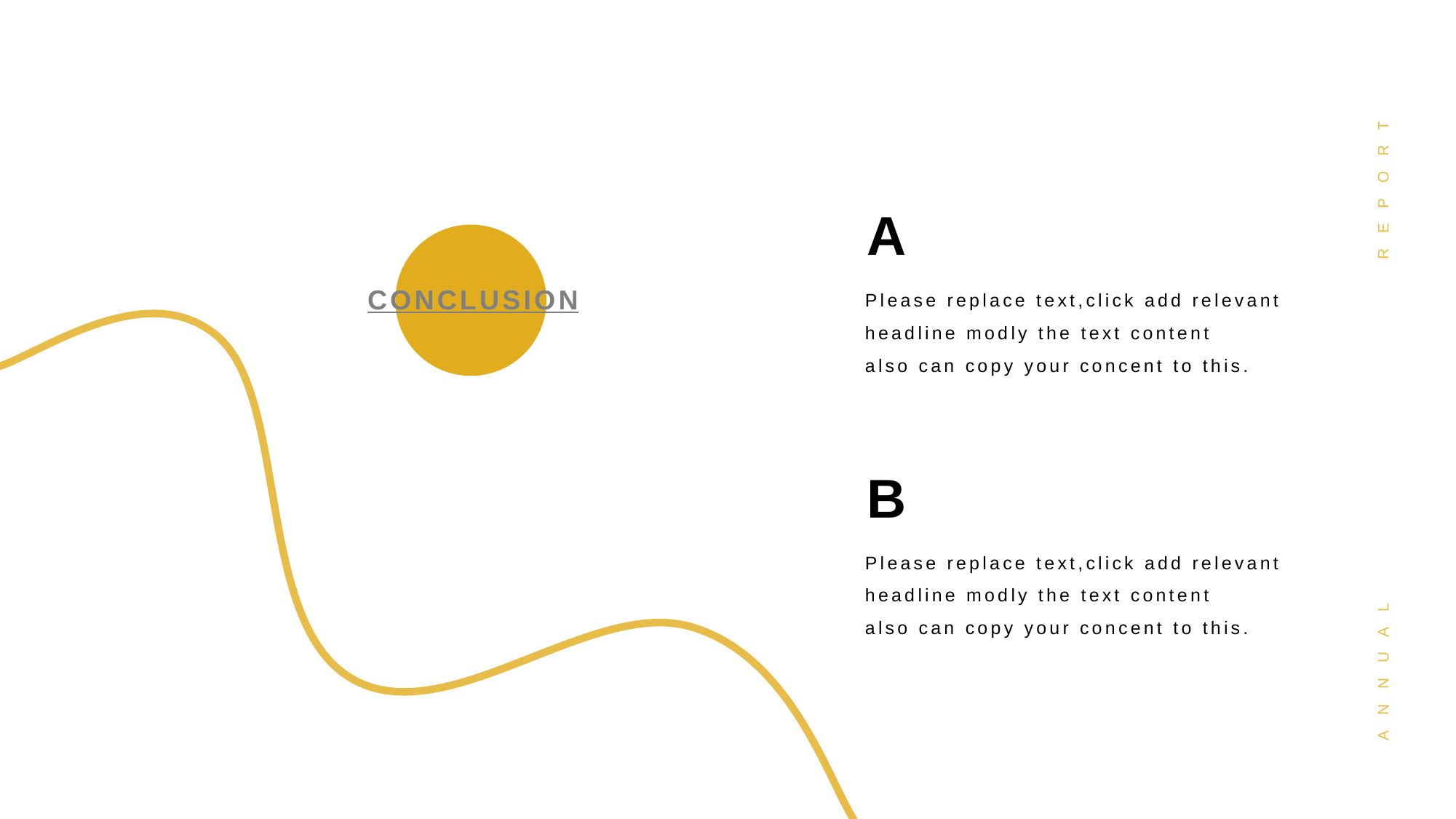

A

CONCLUSION
Please replace text,click add relevant headline modly the text content
also can copy your concent to this.
o this.

ANNUAL                 REPORT
B
Please replace text,click add relevant headline modly the text content
also can copy your concent to this.